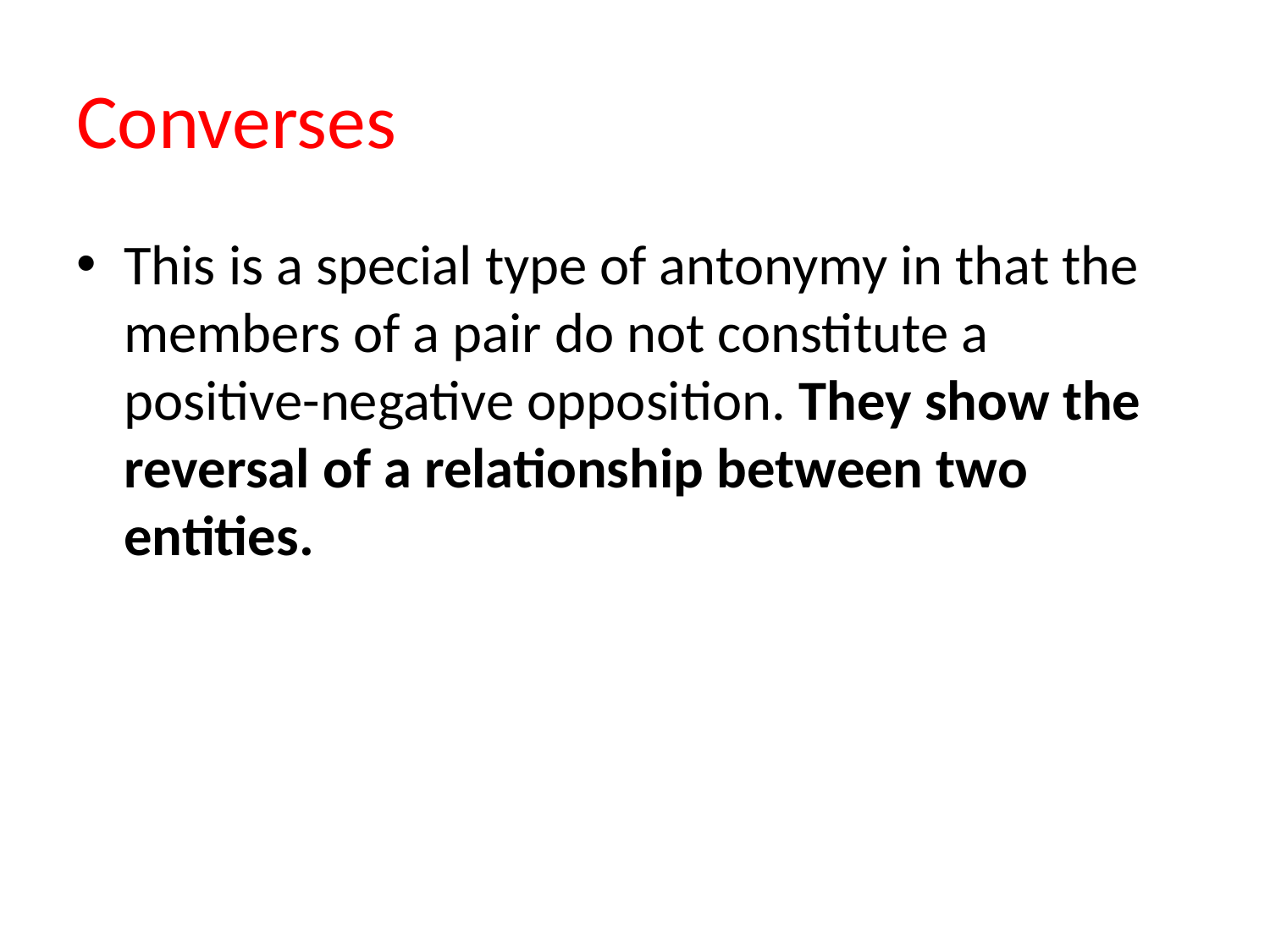

# Converses
This is a special type of antonymy in that the members of a pair do not constitute a positive-negative opposition. They show the reversal of a relationship between two entities.